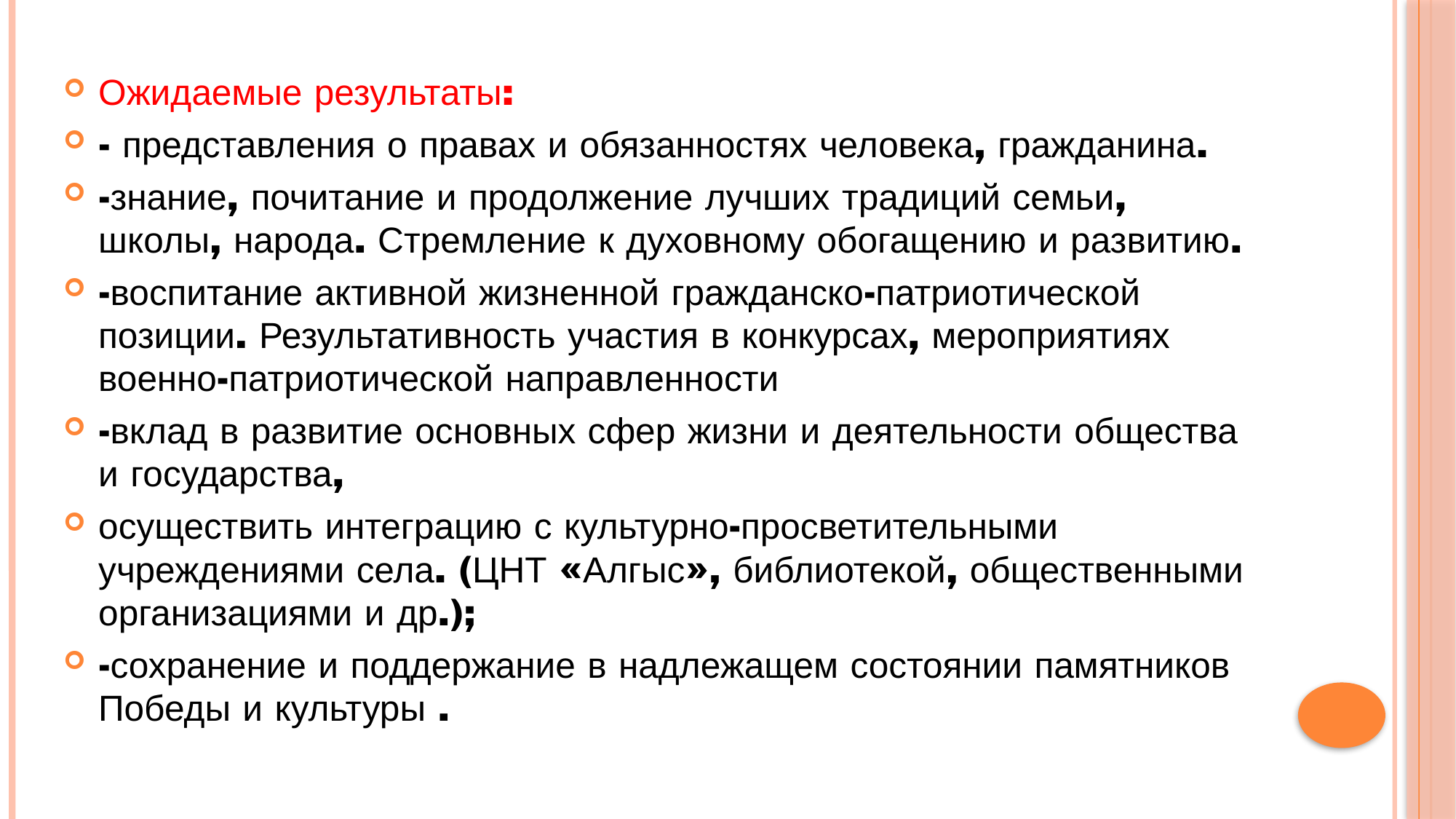

Ожидаемые результаты:
- представления о правах и обязанностях человека, гражданина.
-знание, почитание и продолжение лучших традиций семьи, школы, народа. Стремление к духовному обогащению и развитию.
-воспитание активной жизненной гражданско-патриотической позиции. Результативность участия в конкурсах, мероприятиях военно-патриотической направленности
-вклад в развитие основных сфер жизни и деятельности общества и государства,
осуществить интеграцию с культурно-просветительными учреждениями села. (ЦНТ «Алгыс», библиотекой, общественными организациями и др.);
-сохранение и поддержание в надлежащем состоянии памятников Победы и культуры .